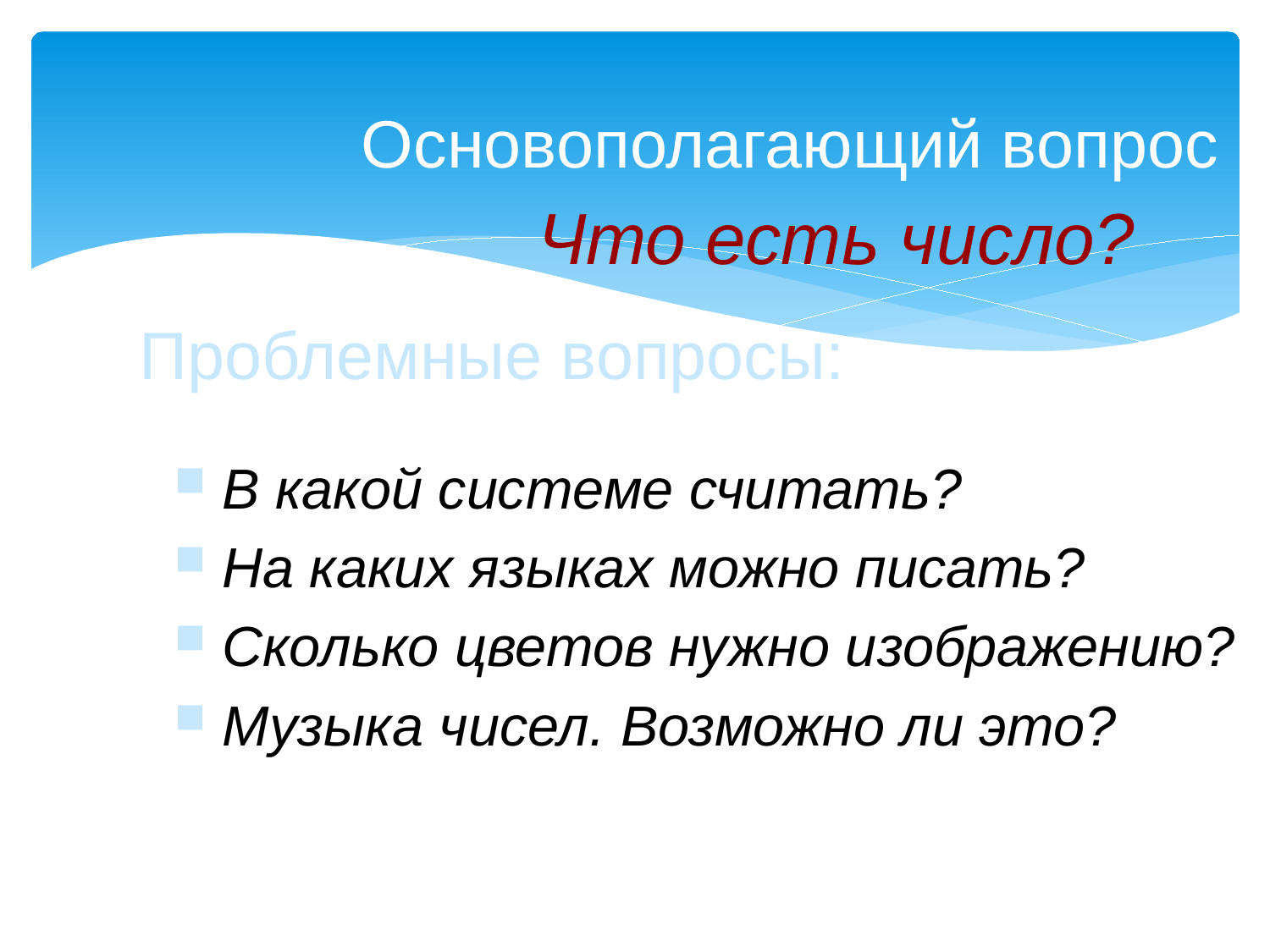

# Основополагающий вопрос
Что есть число?
Проблемные вопросы:
В какой системе считать?
На каких языках можно писать?
Сколько цветов нужно изображению?
Музыка чисел. Возможно ли это?